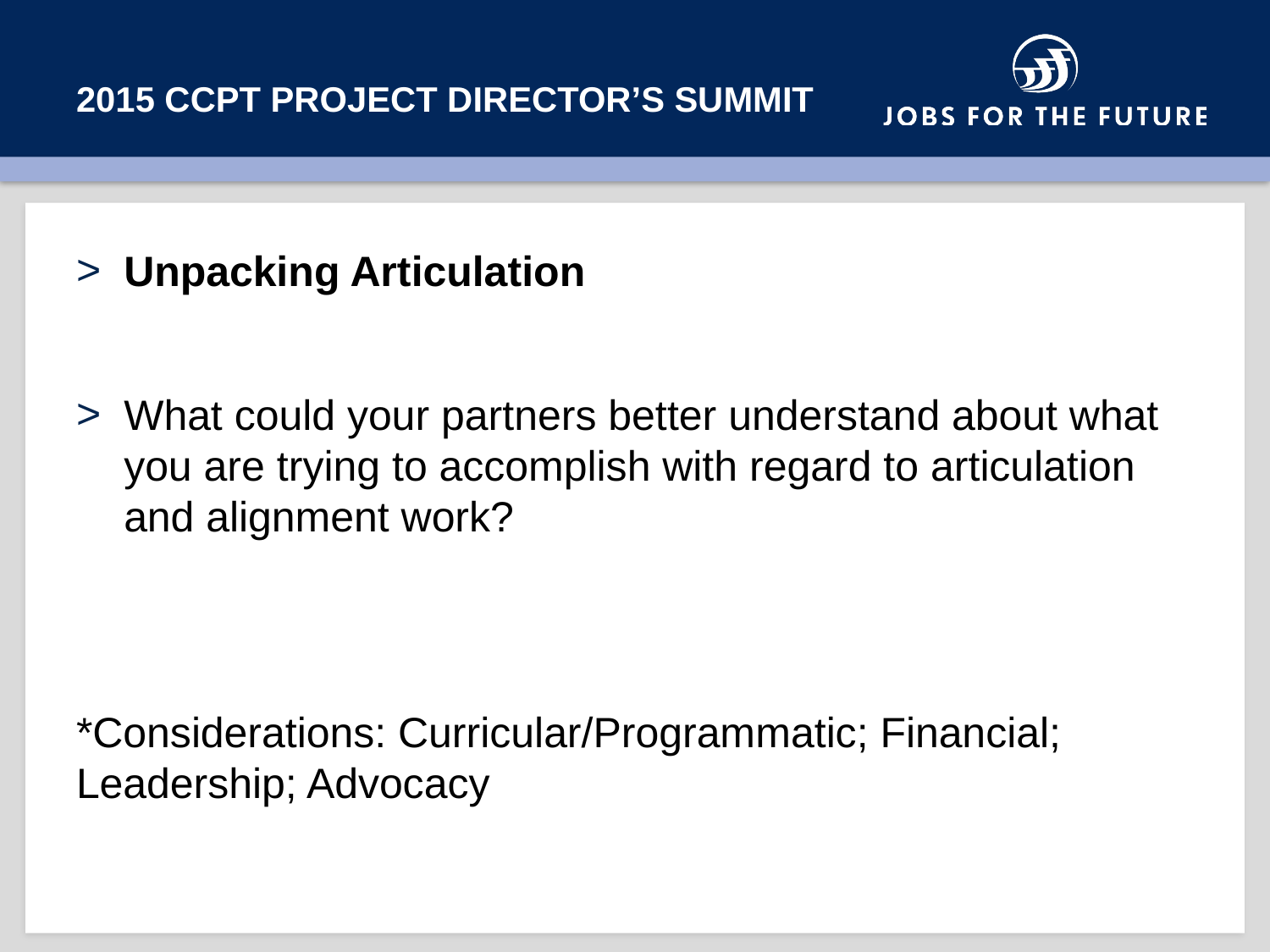

# 2015 CCPT PROJECT DIRECTOR’s SUMMIT
Unpacking Articulation

What could your partners better understand about what you are trying to accomplish with regard to articulation and alignment work?

*Considerations: Curricular/Programmatic; Financial; Leadership; Advocacy